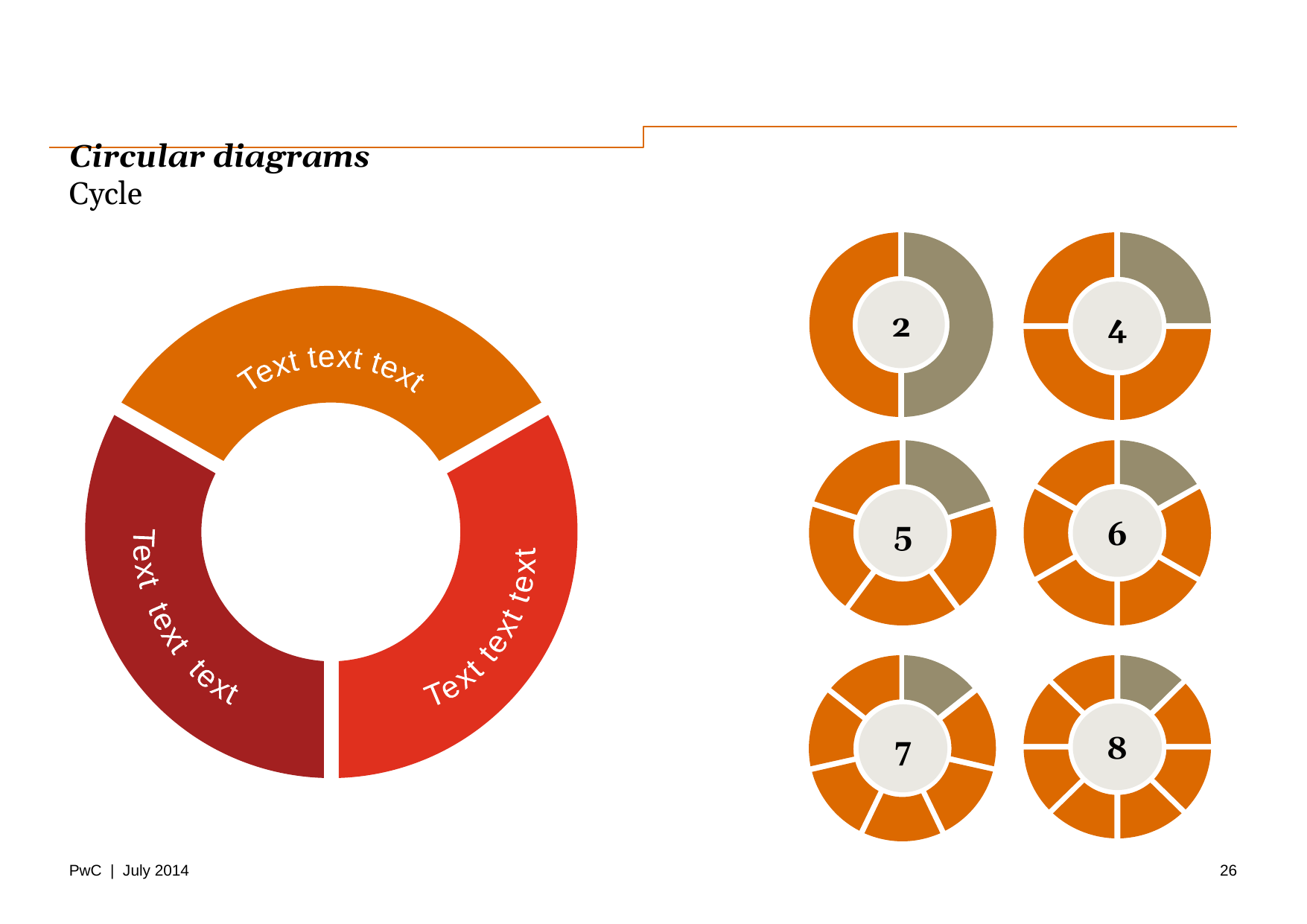

# Circular diagrams Cycle

2

4

Text text text

5

6

Text  text  text
Text text text

7

8

26